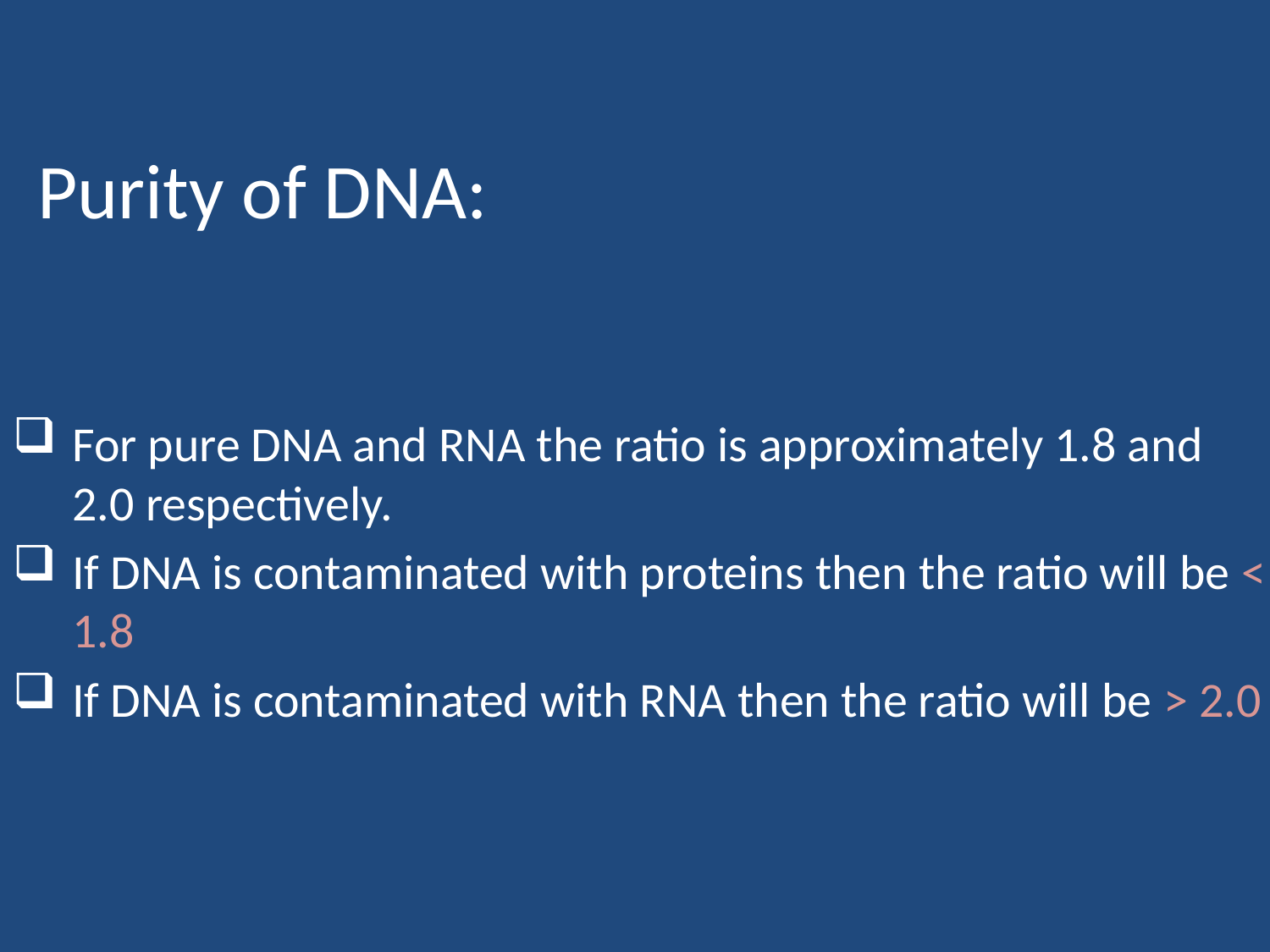

# Purity of DNA:
For pure DNA and RNA the ratio is approximately 1.8 and 2.0 respectively.
If DNA is contaminated with proteins then the ratio will be < 1.8
If DNA is contaminated with RNA then the ratio will be > 2.0